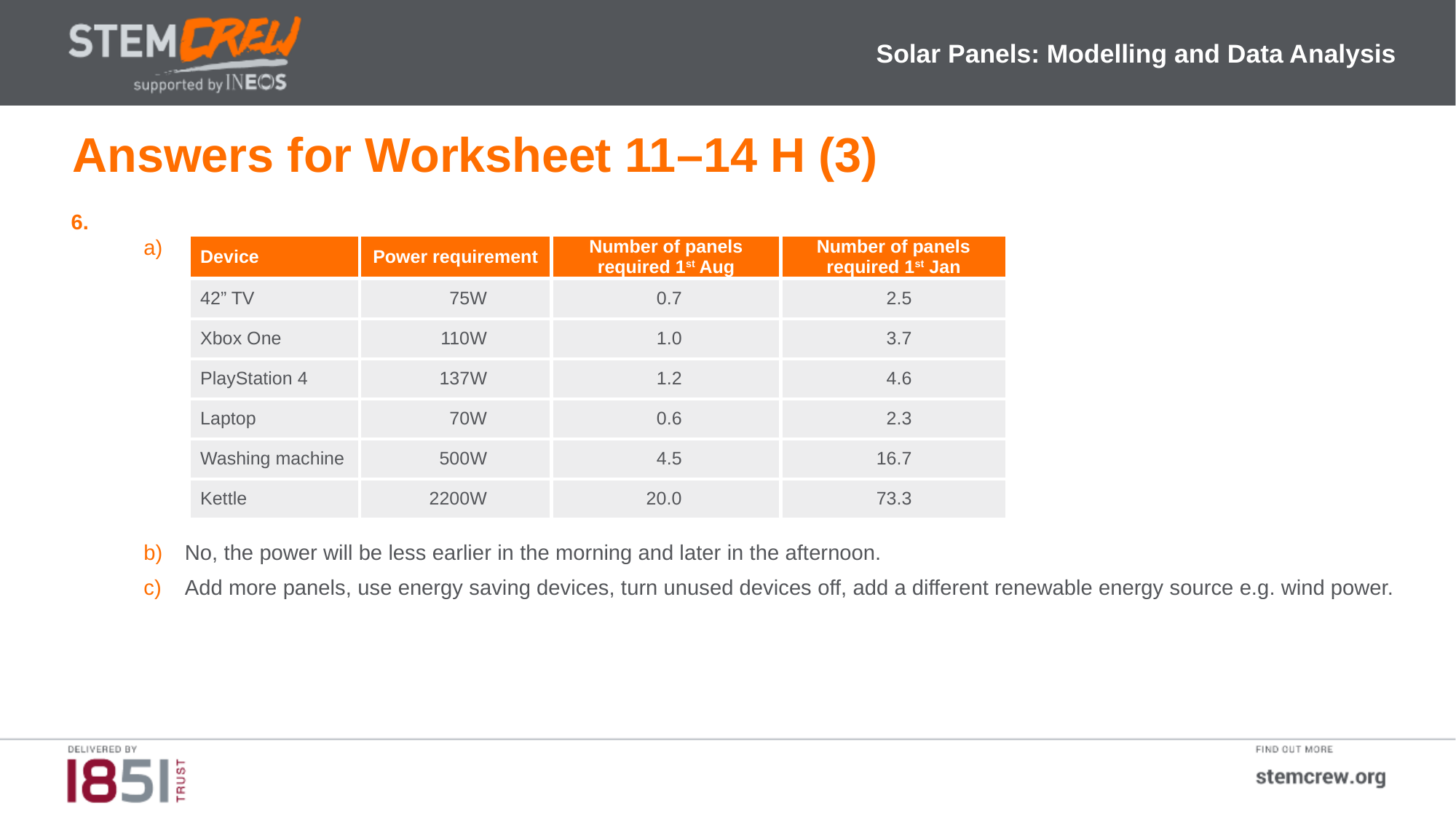

Solar Panels: Modelling and Data Analysis
Answers for Worksheet 11–14 H (3)

No, the power will be less earlier in the morning and later in the afternoon.
Add more panels, use energy saving devices, turn unused devices off, add a different renewable energy source e.g. wind power.
| Device | Power requirement | Number of panels required 1st Aug | Number of panels required 1st Jan |
| --- | --- | --- | --- |
| 42” TV | 75W | 0.7 | 2.5 |
| Xbox One | 110W | 1.0 | 3.7 |
| PlayStation 4 | 137W | 1.2 | 4.6 |
| Laptop | 70W | 0.6 | 2.3 |
| Washing machine | 500W | 4.5 | 16.7 |
| Kettle | 2200W | 20.0 | 73.3 |